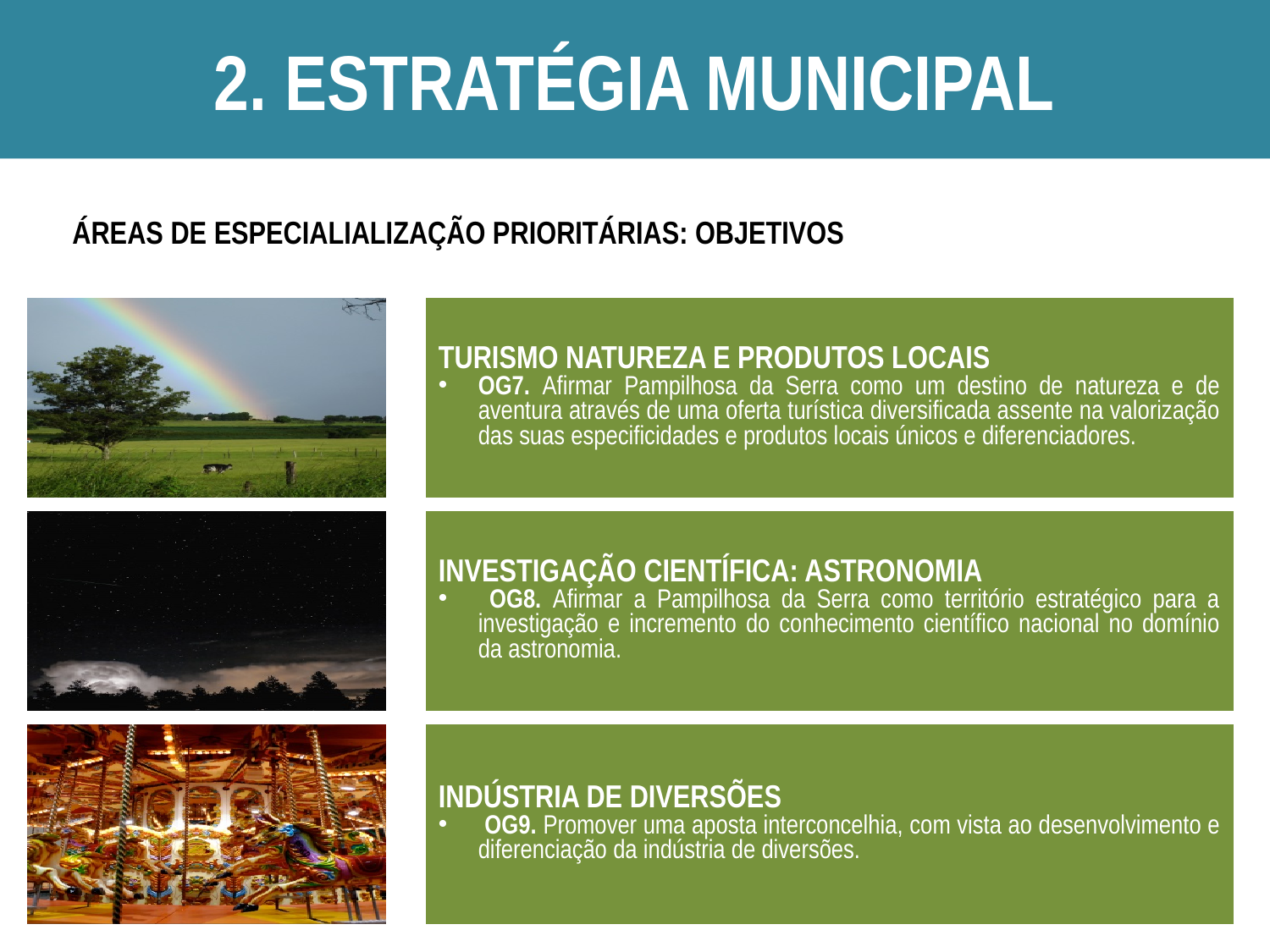

# 2. Estratégia Municipal
ÁREAS DE ESPECIALIALIZAÇÃO PRIORITÁRIAS: OBJETIVOS
Turismo Natureza e Produtos Locais
OG7. Afirmar Pampilhosa da Serra como um destino de natureza e de aventura através de uma oferta turística diversificada assente na valorização das suas especificidades e produtos locais únicos e diferenciadores.
Investigação Científica: Astronomia
 OG8. Afirmar a Pampilhosa da Serra como território estratégico para a investigação e incremento do conhecimento científico nacional no domínio da astronomia.
Indústria de Diversões
 OG9. Promover uma aposta interconcelhia, com vista ao desenvolvimento e diferenciação da indústria de diversões.
16